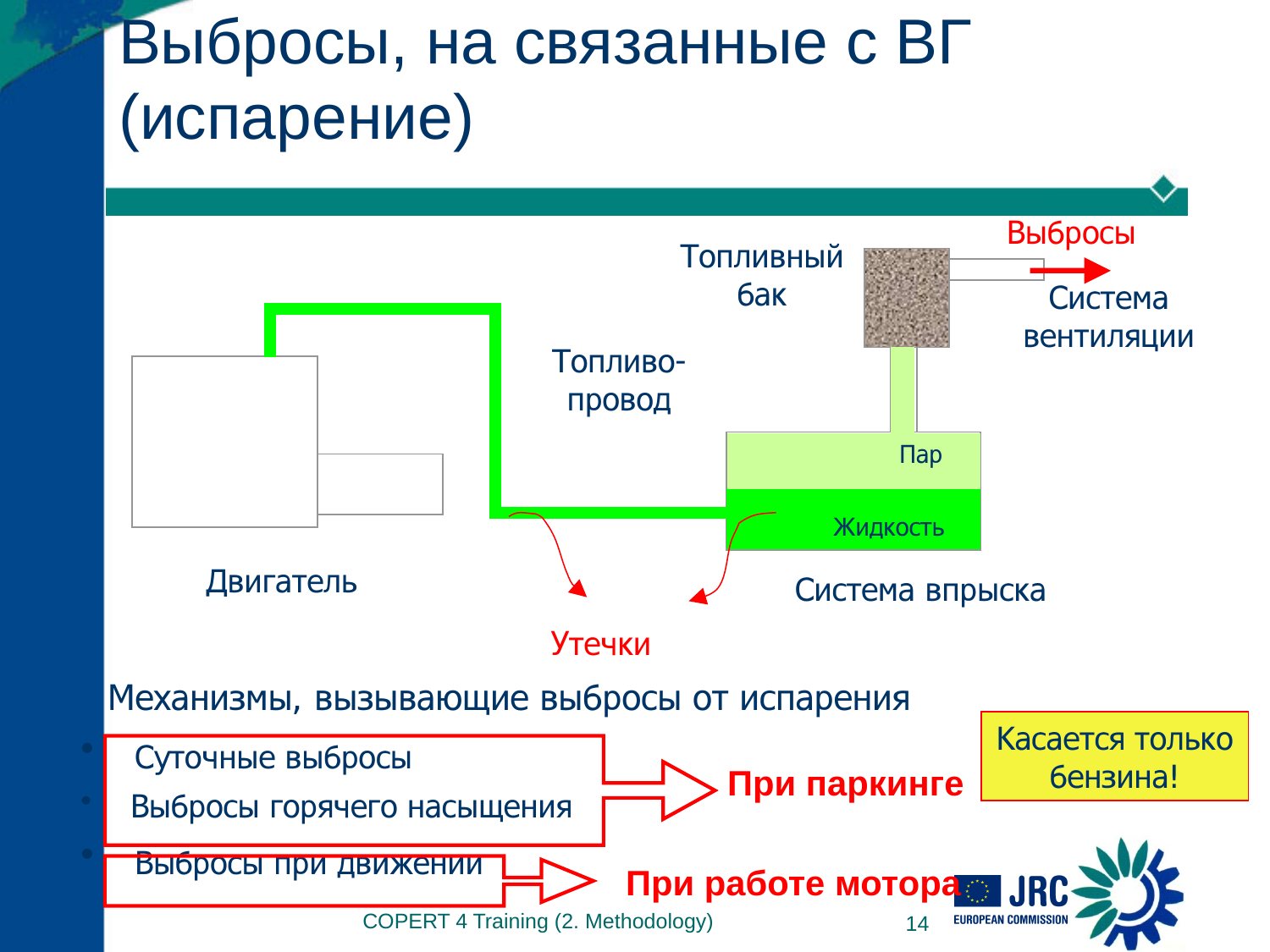

# Выбросы, на связанные с ВГ (испарение)
Выбросы
Топливный бак

Система вентиляции

Топливо-провод

Пар

Жидкость

Двигатель
Система впрыска
Утечки
     Механизмы, вызывающие выбросы от испарения
  Суточные выбросы
  Выбросы горячего насыщения
  Выбросы при движении
Касается только бензина!

При паркинге
При работе мотора

COPERT 4 Training (2. Methodology)
14